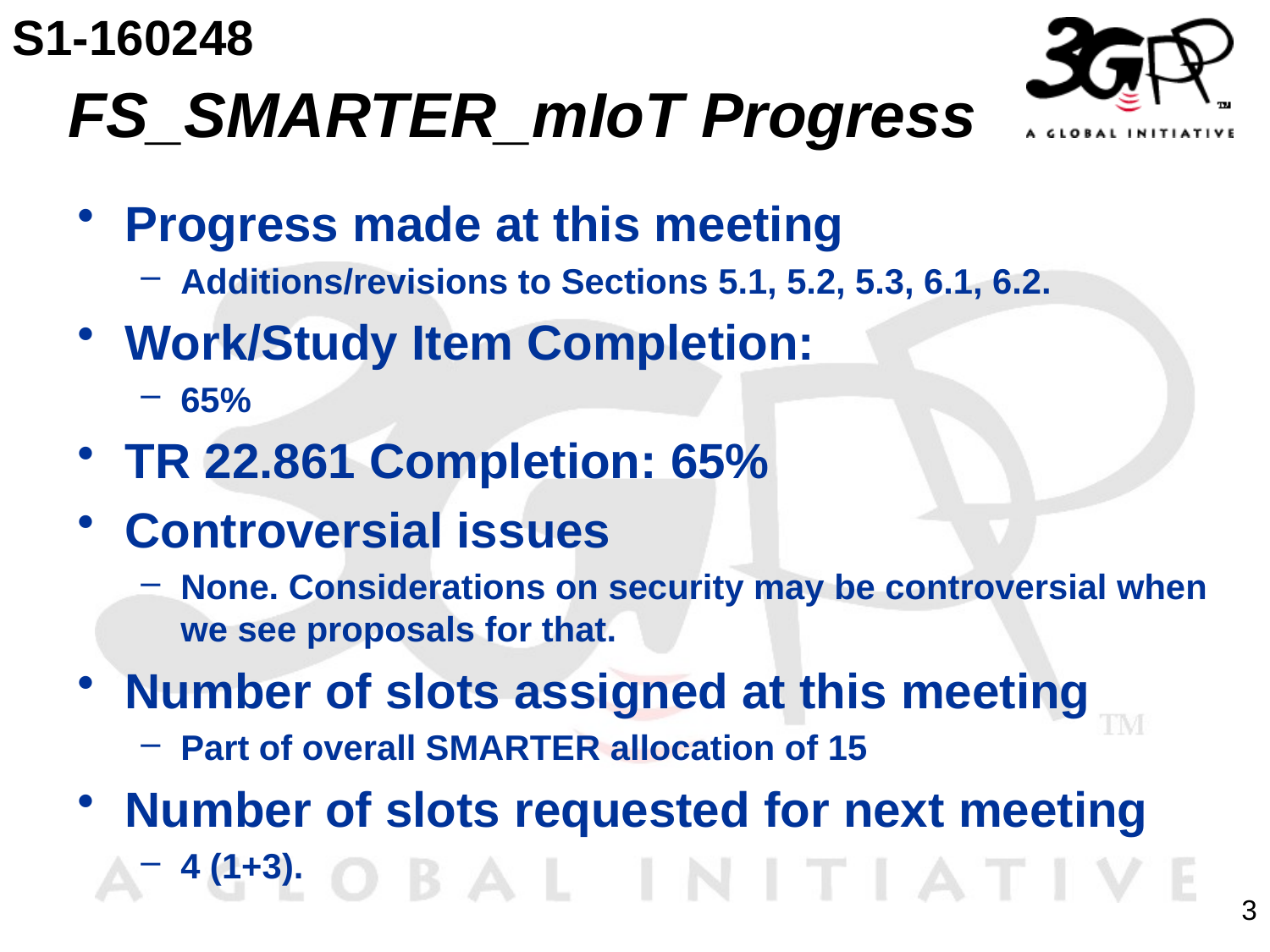

S1-160248
# FS_SMARTER_mIoT Progress
Progress made at this meeting
Additions/revisions to Sections 5.1, 5.2, 5.3, 6.1, 6.2.
Work/Study Item Completion:
65%
TR 22.861 Completion: 65%
Controversial issues
None. Considerations on security may be controversial when we see proposals for that.
Number of slots assigned at this meeting
Part of overall SMARTER allocation of 15
Number of slots requested for next meeting
4 (1+3).

3